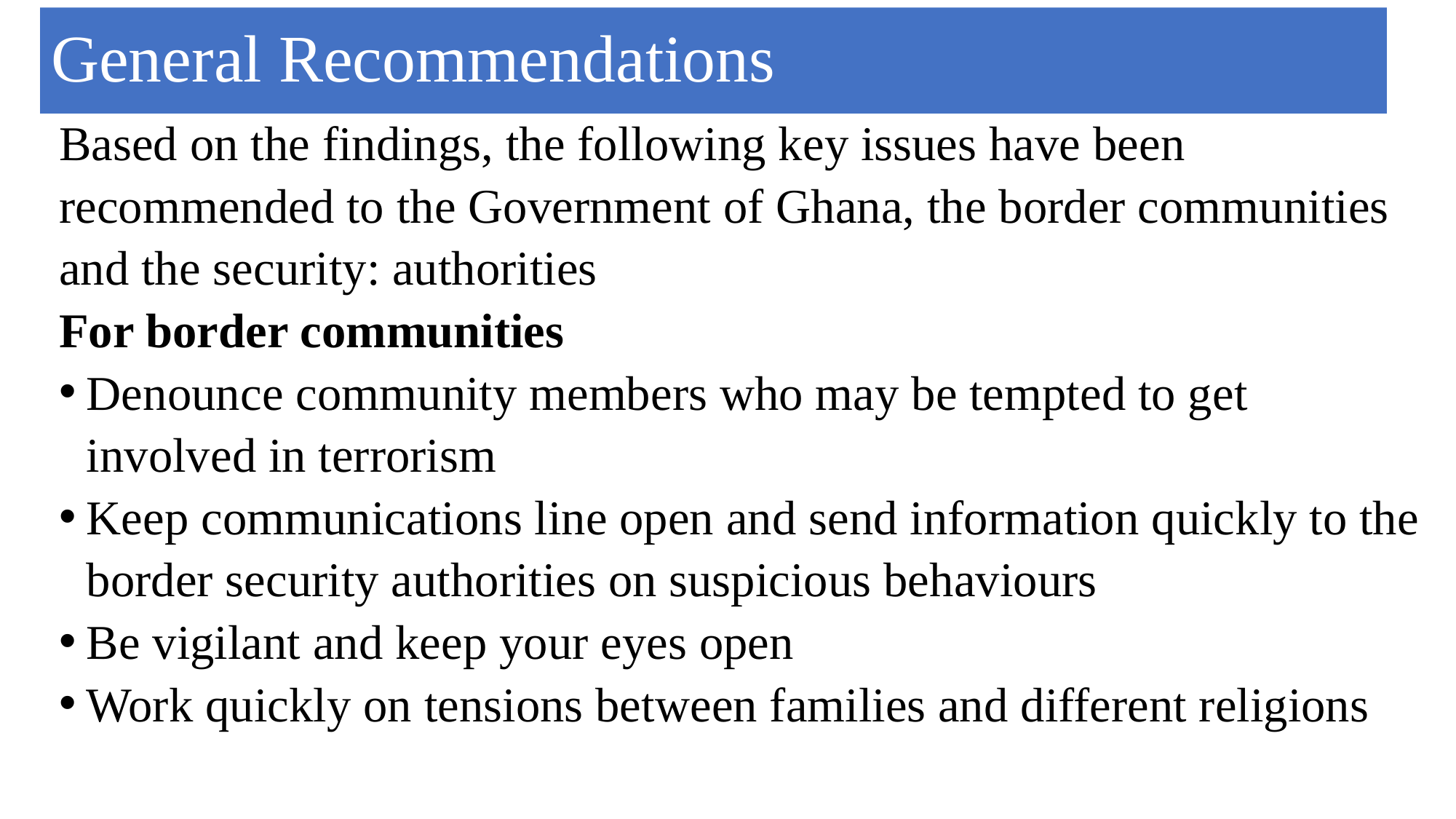

# General Recommendations
Based on the findings, the following key issues have been recommended to the Government of Ghana, the border communities and the security: authorities
For border communities
Denounce community members who may be tempted to get involved in terrorism
Keep communications line open and send information quickly to the border security authorities on suspicious behaviours
Be vigilant and keep your eyes open
Work quickly on tensions between families and different religions